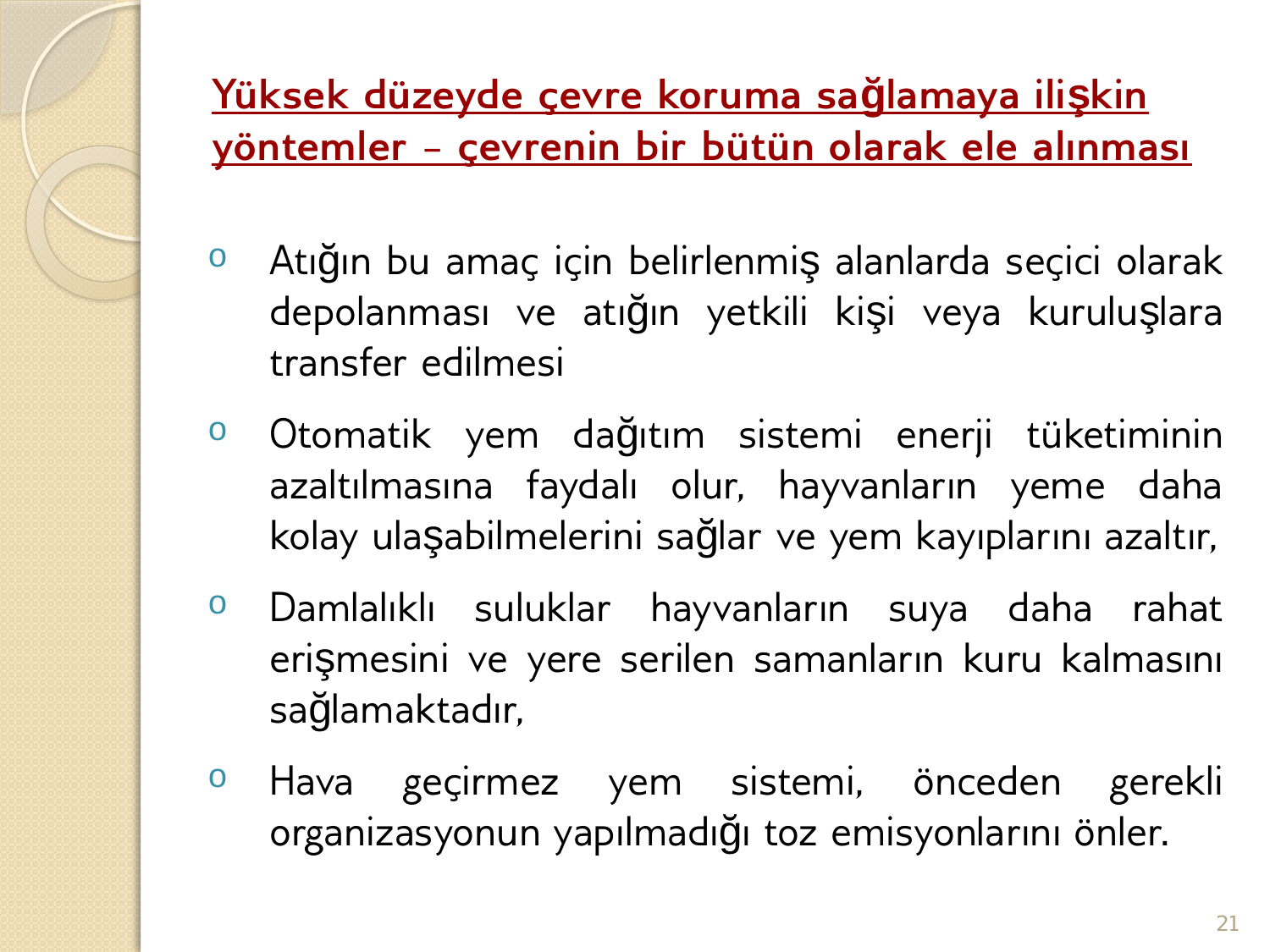

# Yüksek düzeyde çevre koruma sağlamaya ilişkin yöntemler – çevrenin bir bütün olarak ele alınması
Atığın bu amaç için belirlenmiş alanlarda seçici olarak depolanması ve atığın yetkili kişi veya kuruluşlara transfer edilmesi
Otomatik yem dağıtım sistemi enerji tüketiminin azaltılmasına faydalı olur, hayvanların yeme daha kolay ulaşabilmelerini sağlar ve yem kayıplarını azaltır,
Damlalıklı suluklar hayvanların suya daha rahat erişmesini ve yere serilen samanların kuru kalmasını sağlamaktadır,
Hava geçirmez yem sistemi, önceden gerekli organizasyonun yapılmadığı toz emisyonlarını önler.

21